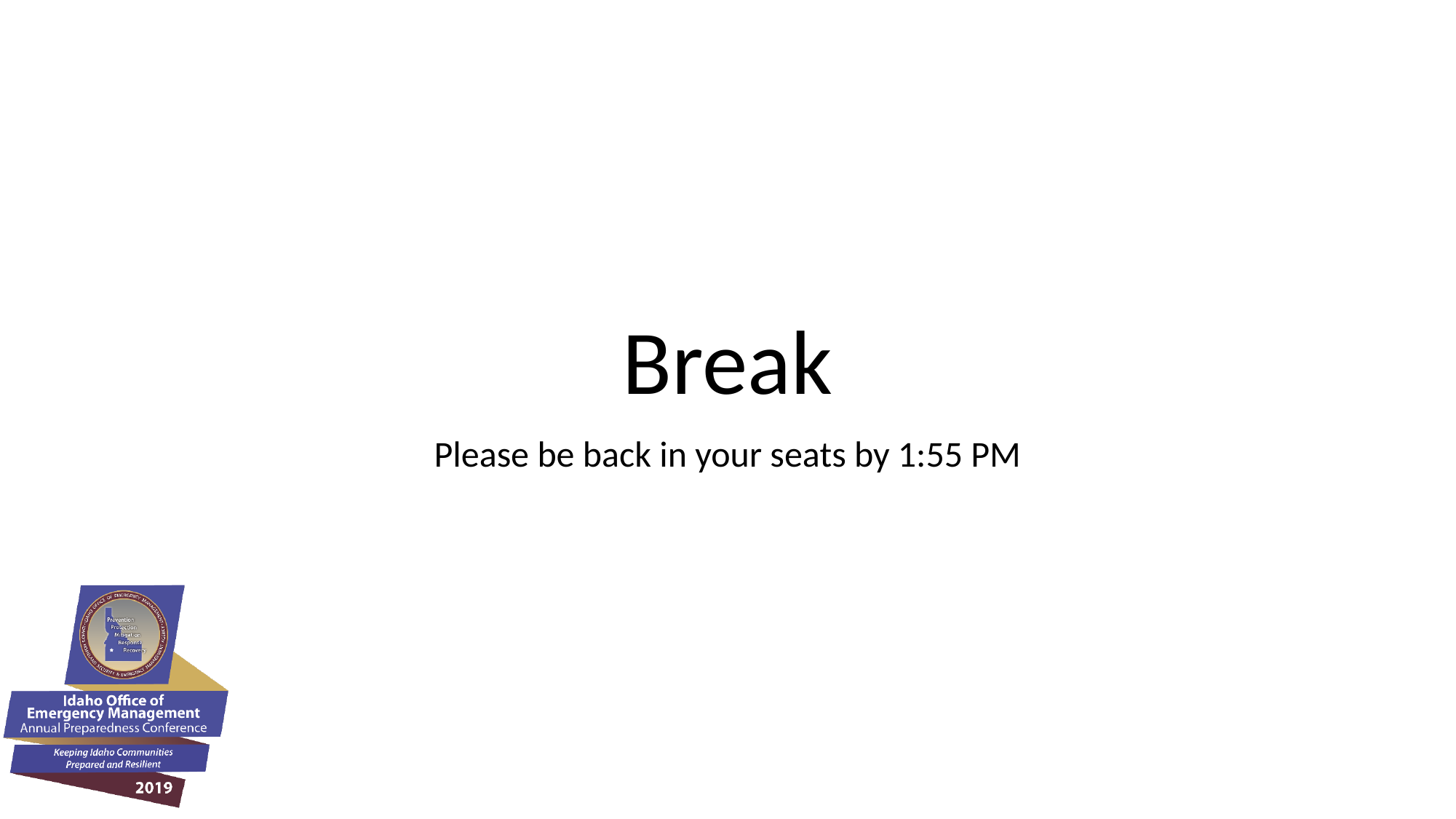

# Break
Please be back in your seats by 1:55 PM